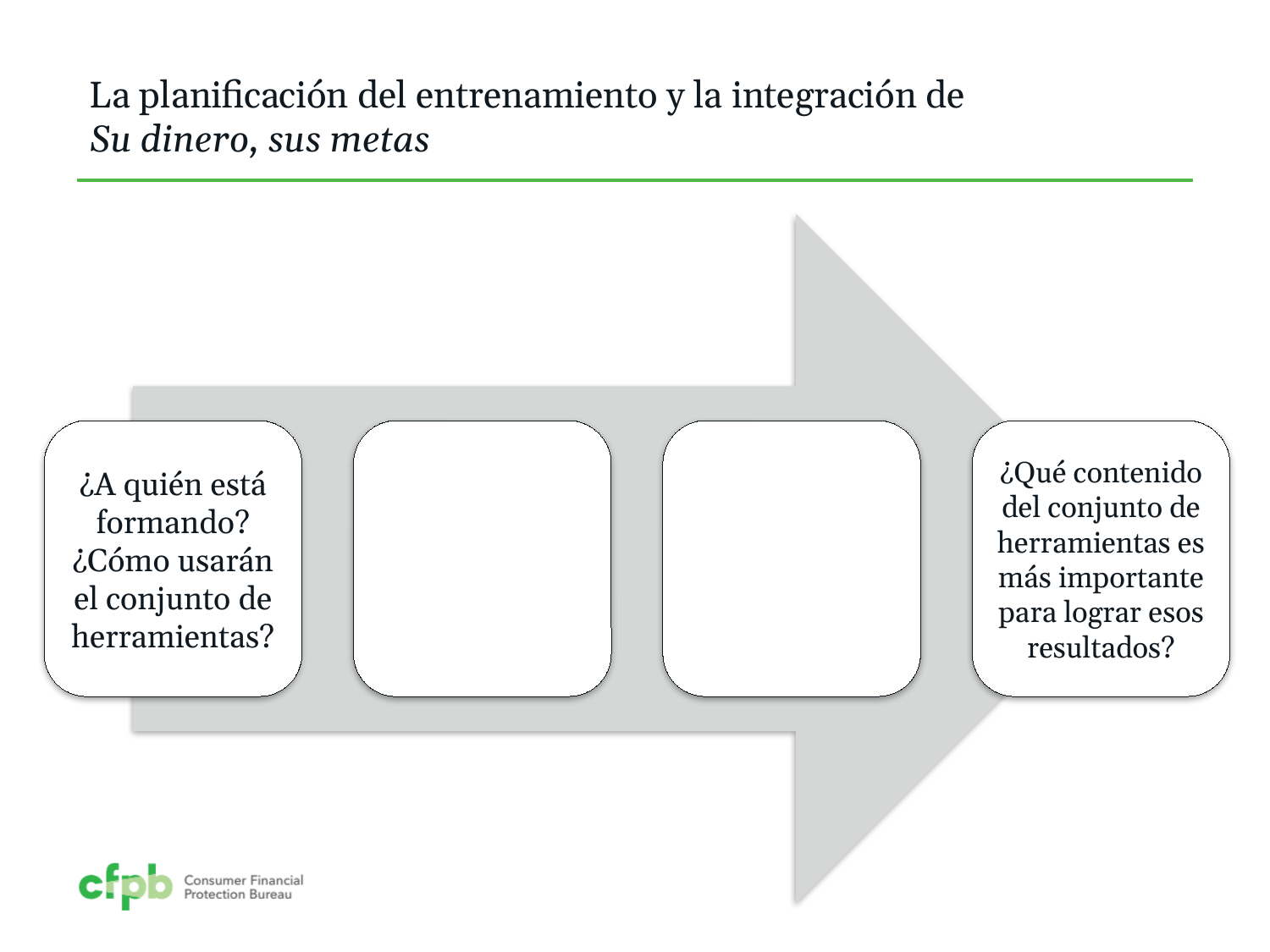

# La planificación del entrenamiento y la integración de Su dinero, sus metas
¿A quién está formando?
¿Cómo usarán el conjunto de herramientas?
¿Qué contenido del conjunto de herramientas es más importante para lograr esos resultados?